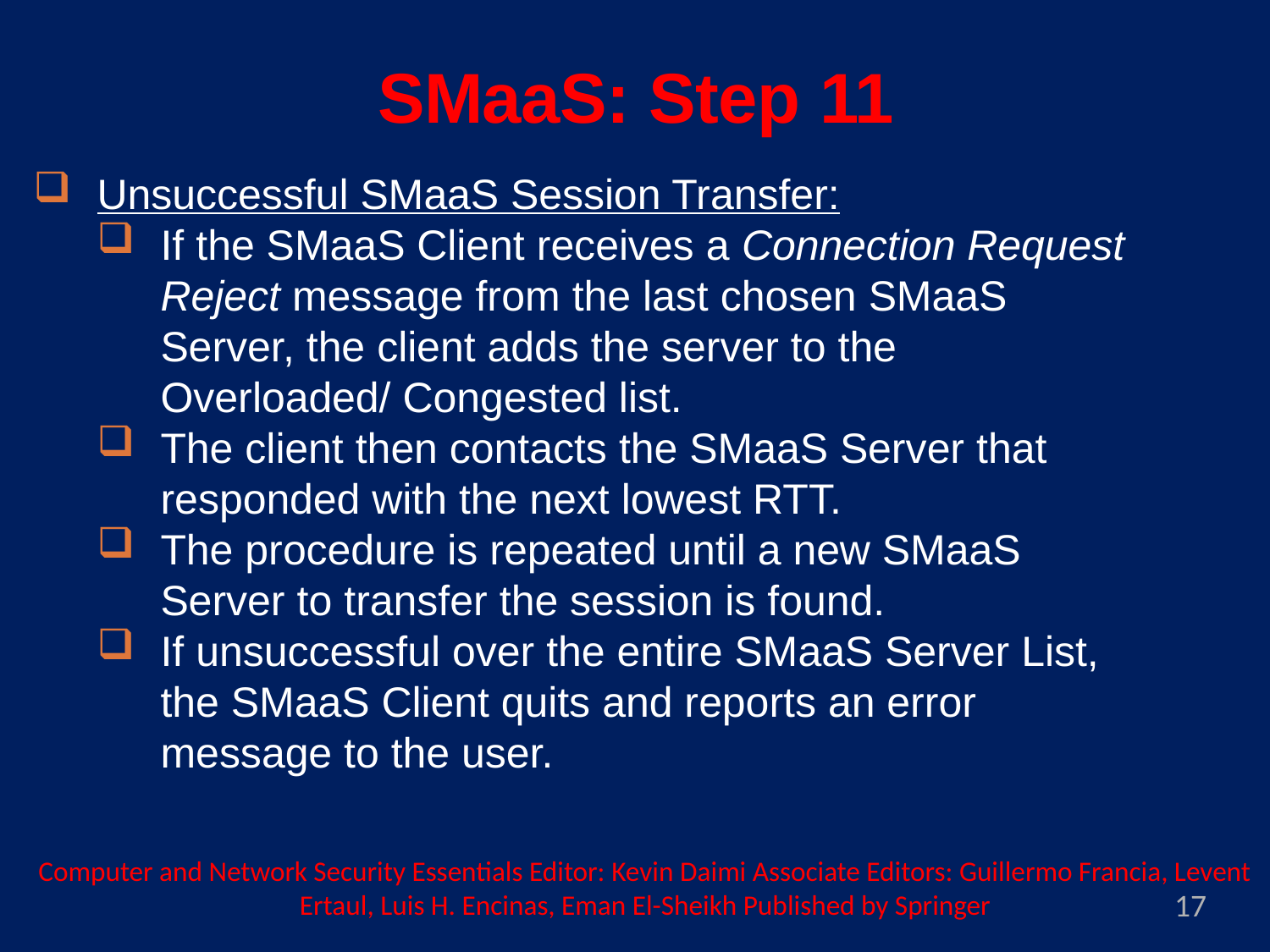

SMaaS: Step 11
Unsuccessful SMaaS Session Transfer:
If the SMaaS Client receives a Connection Request Reject message from the last chosen SMaaS Server, the client adds the server to the Overloaded/ Congested list.
The client then contacts the SMaaS Server that responded with the next lowest RTT.
The procedure is repeated until a new SMaaS Server to transfer the session is found.
If unsuccessful over the entire SMaaS Server List, the SMaaS Client quits and reports an error message to the user.
Computer and Network Security Essentials Editor: Kevin Daimi Associate Editors: Guillermo Francia, Levent Ertaul, Luis H. Encinas, Eman El-Sheikh Published by Springer
17